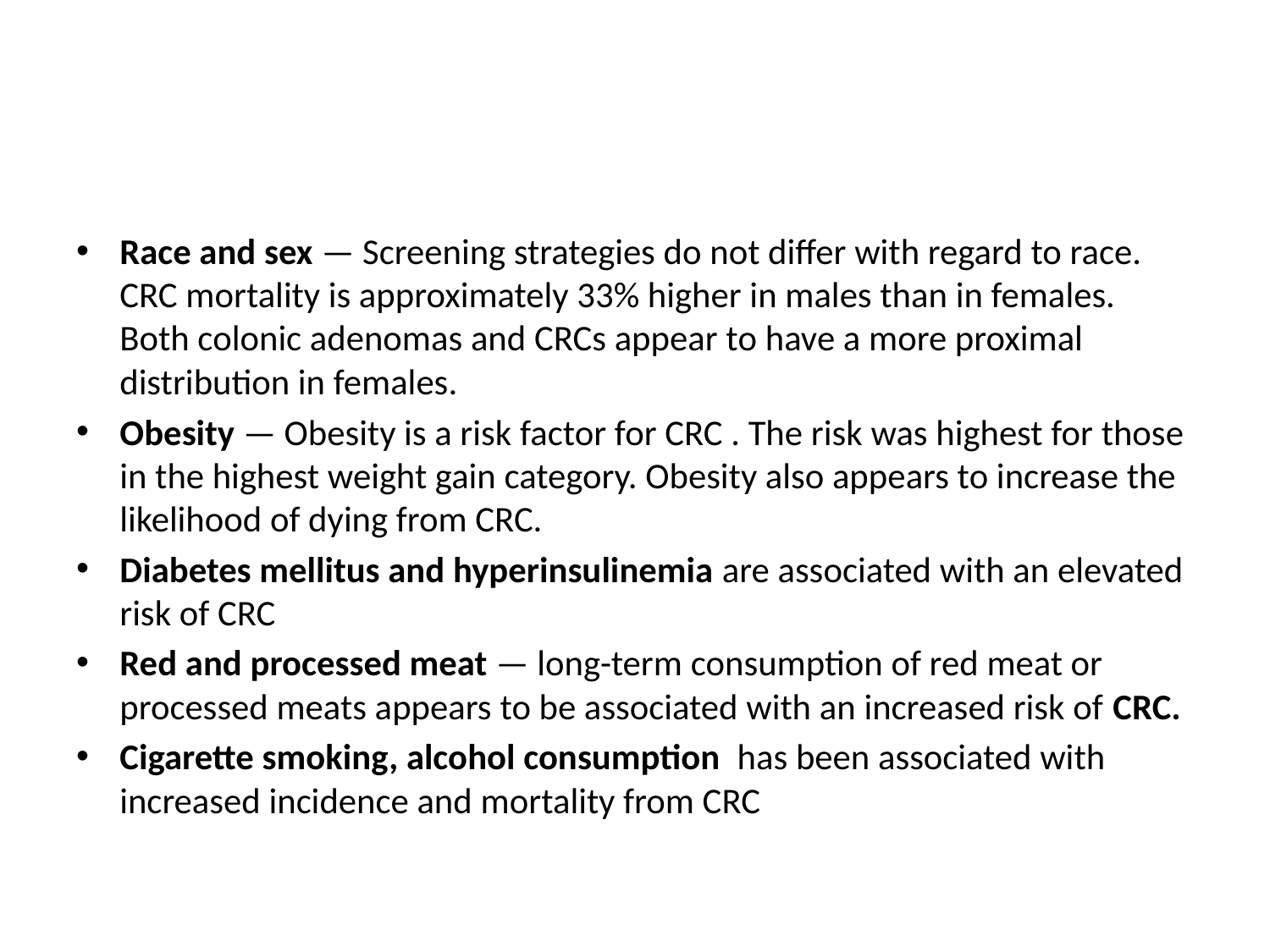

#
Race and sex — Screening strategies do not differ with regard to race.  CRC mortality is approximately 33% higher in males than in females. Both colonic adenomas and CRCs appear to have a more proximal distribution in females.
Obesity — Obesity is a risk factor for CRC . The risk was highest for those in the highest weight gain category. Obesity also appears to increase the likelihood of dying from CRC.
Diabetes mellitus and hyperinsulinemia are associated with an elevated risk of CRC
Red and processed meat — long-term consumption of red meat or processed meats appears to be associated with an increased risk of CRC.
Cigarette smoking, alcohol consumption  has been associated with increased incidence and mortality from CRC